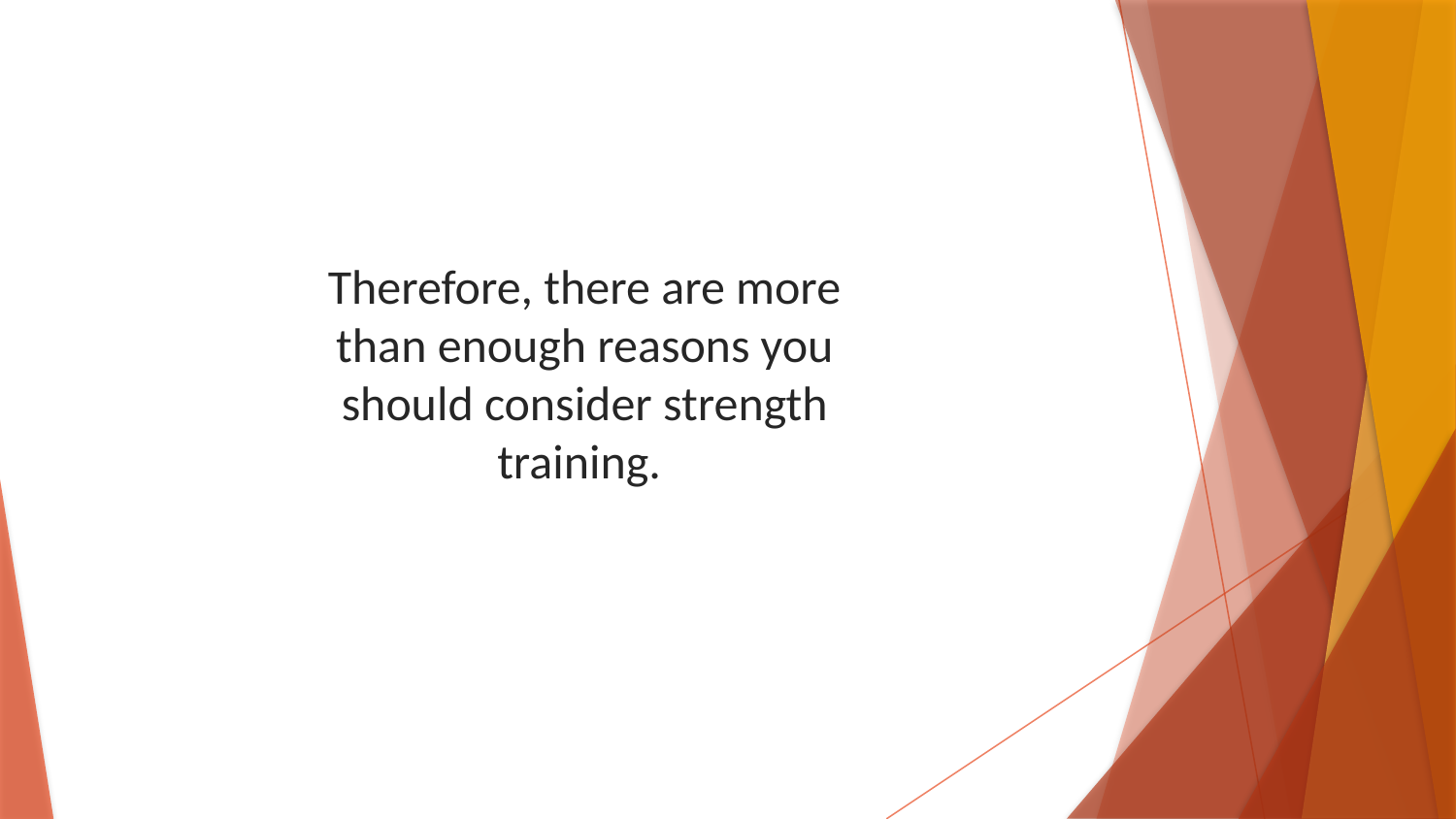

Therefore, there are more than enough reasons you should consider strength training.